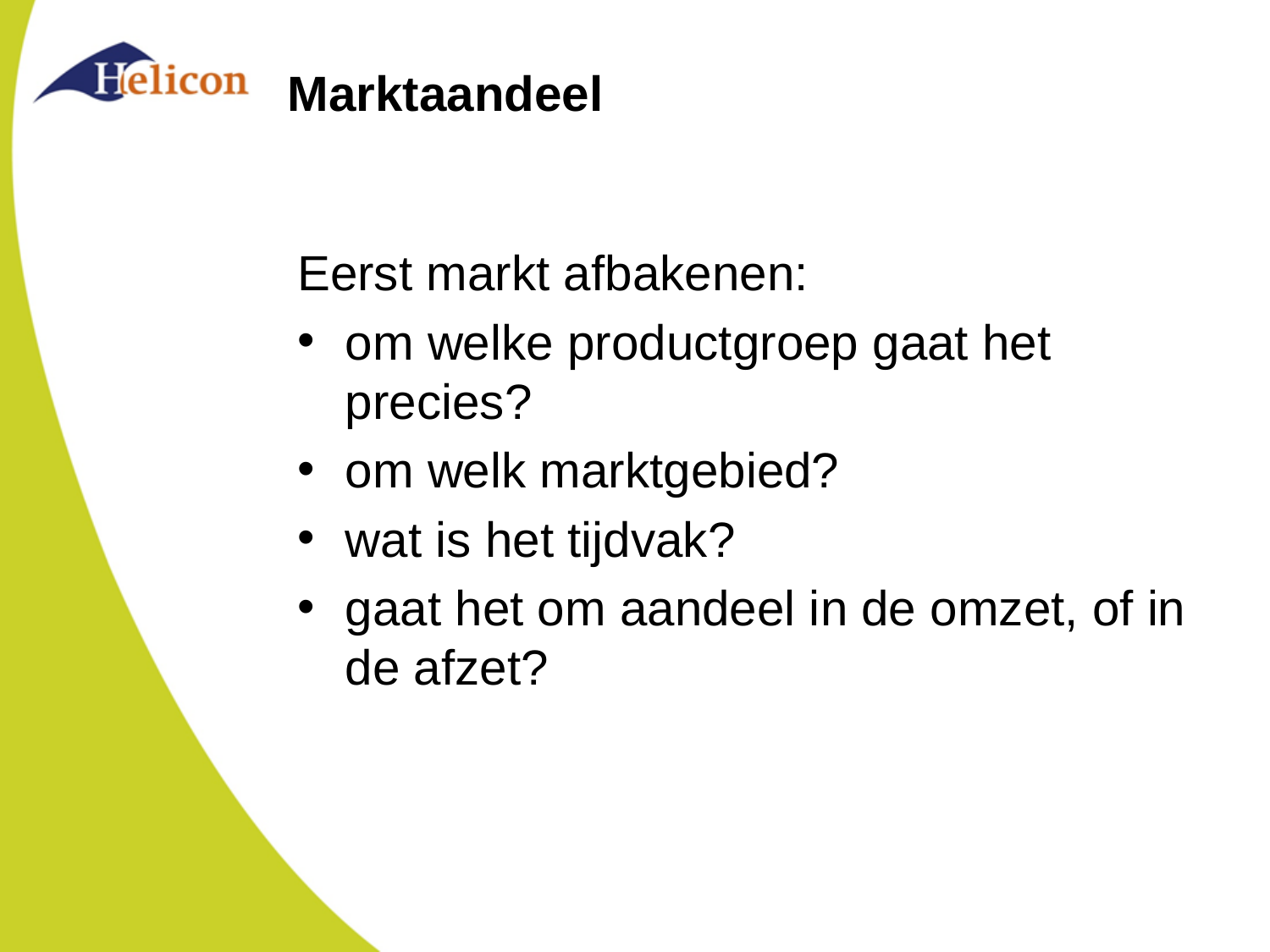

# Marktaandeel

Eerst markt afbakenen:
om welke productgroep gaat het precies?
om welk marktgebied?
wat is het tijdvak?
gaat het om aandeel in de omzet, of in de afzet?